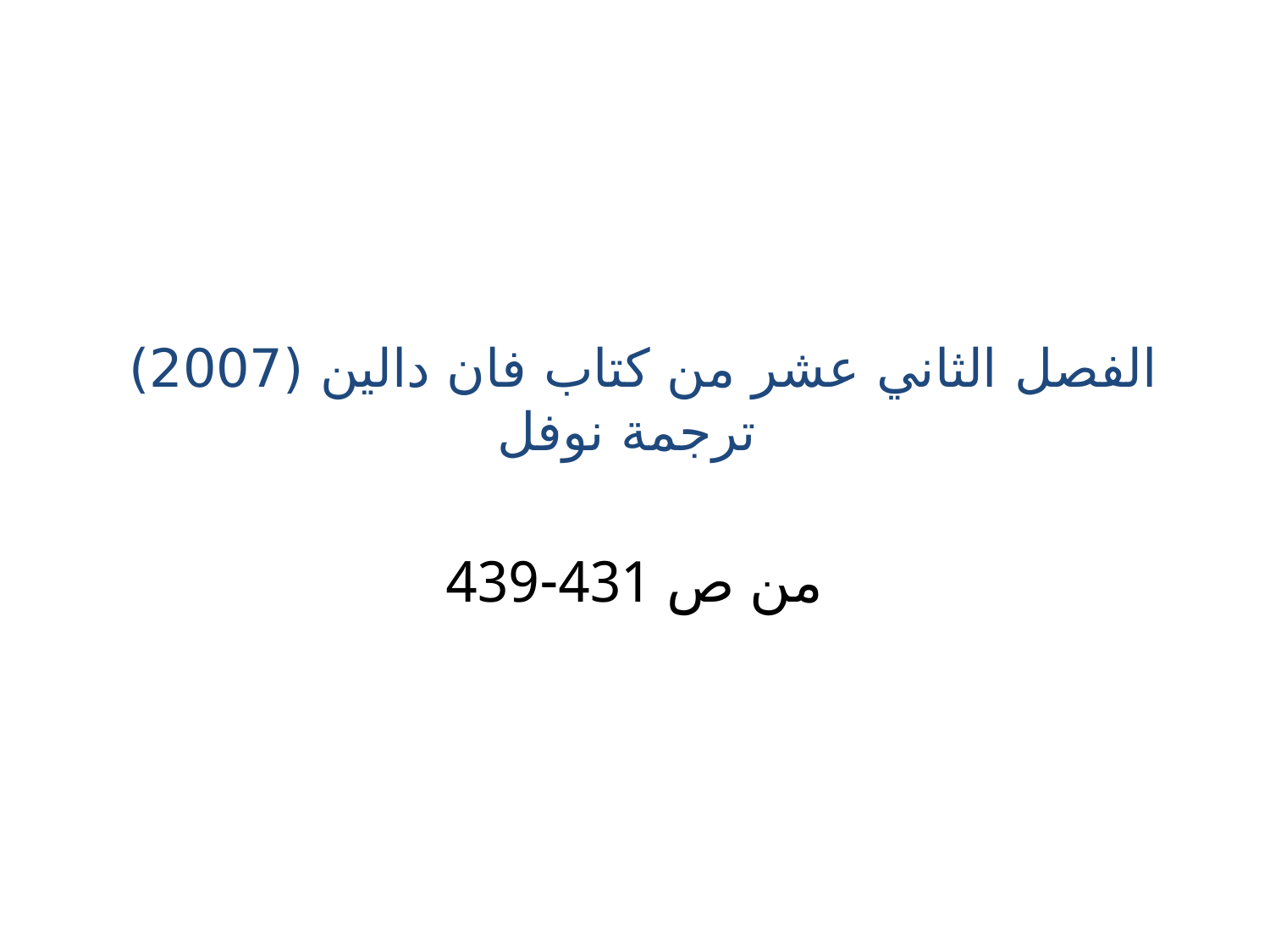

# الفصل الثاني عشر من كتاب فان دالين (2007) ترجمة نوفل
من ص 431-439